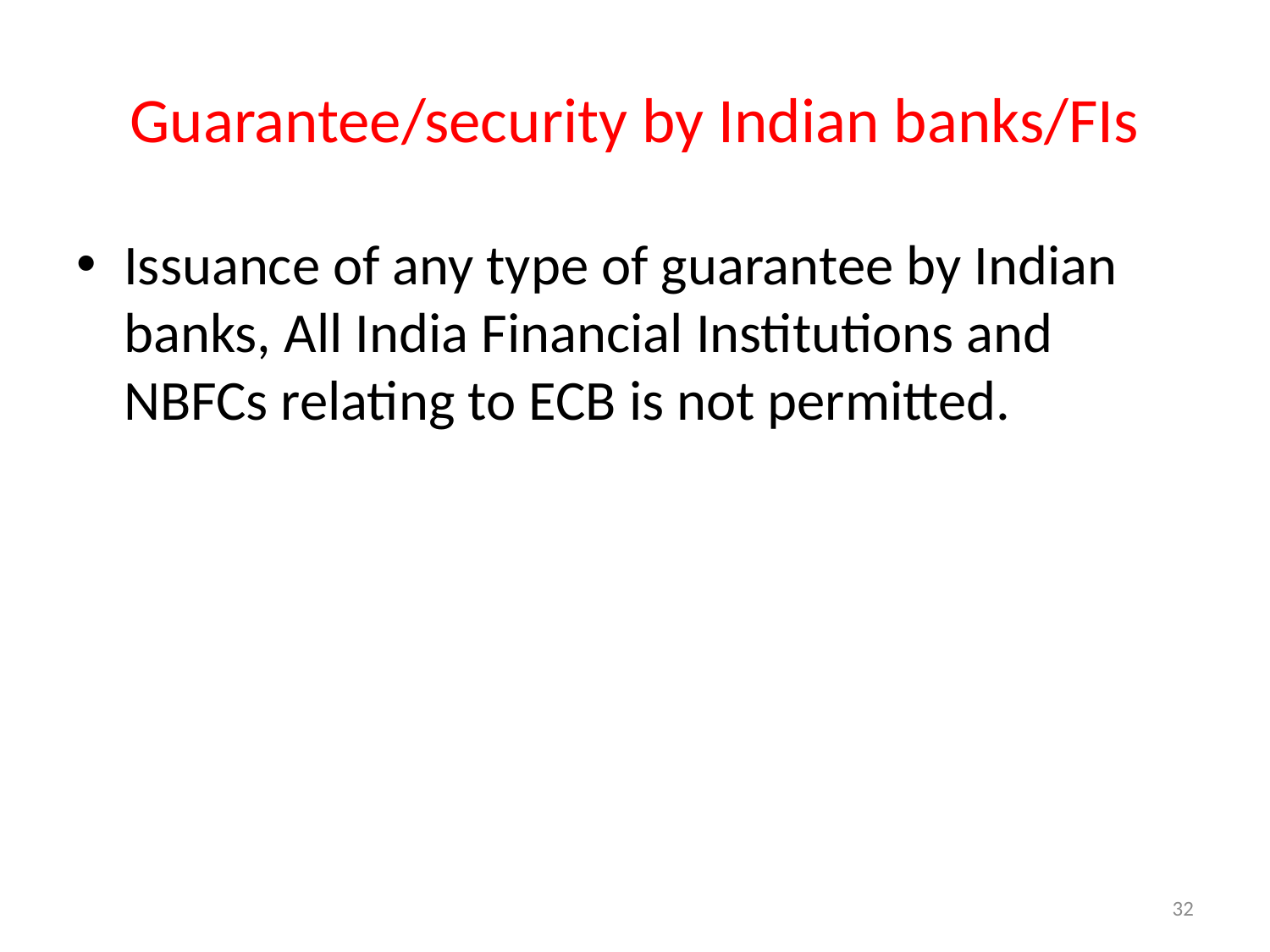

# Guarantee/security by Indian banks/FIs
Issuance of any type of guarantee by Indian banks, All India Financial Institutions and NBFCs relating to ECB is not permitted.
32